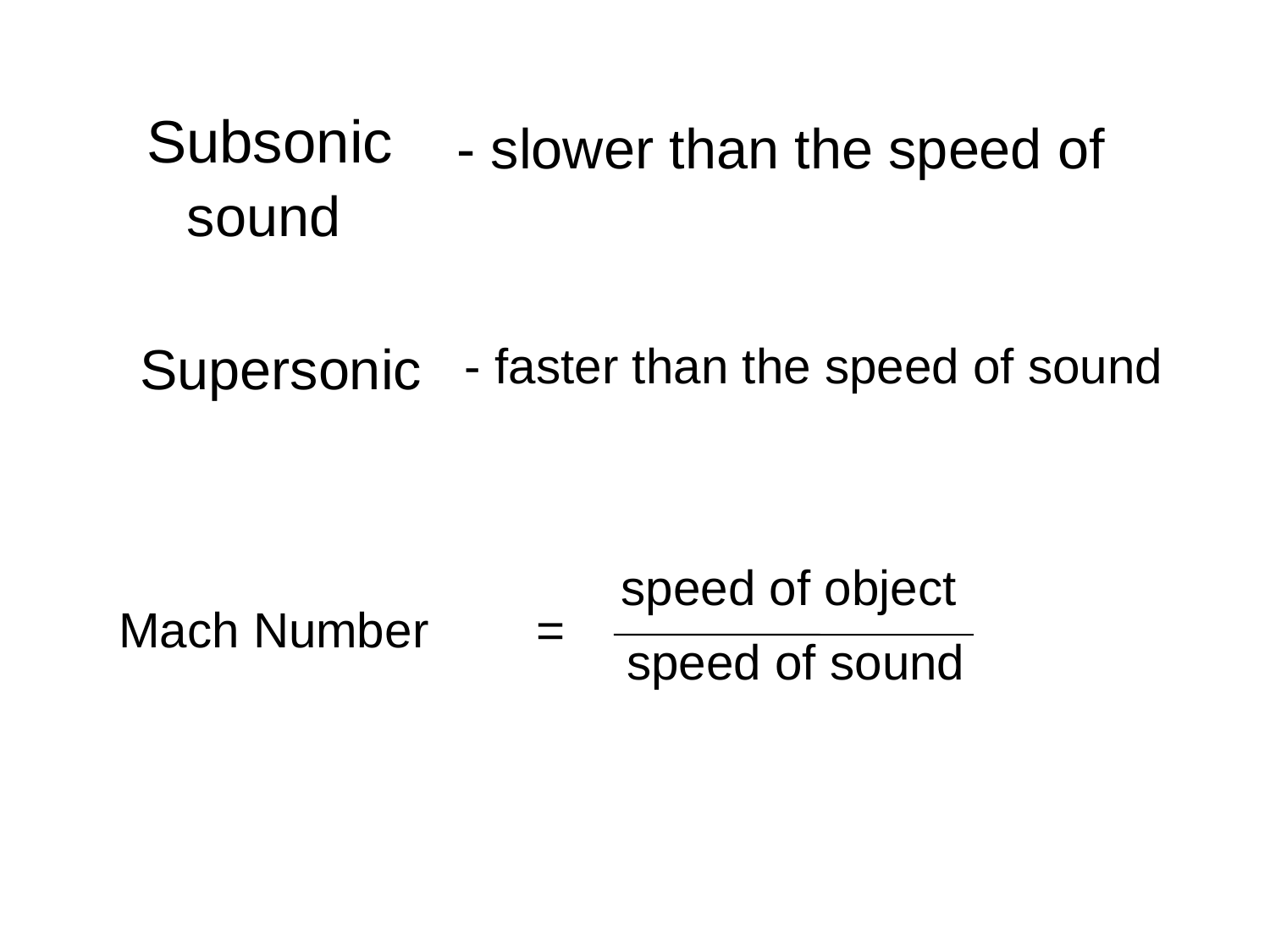

# Subsonic
			 - slower than the speed of sound
Supersonic
			    - faster than the speed of sound
speed of object
Mach Number

 	=
speed of sound